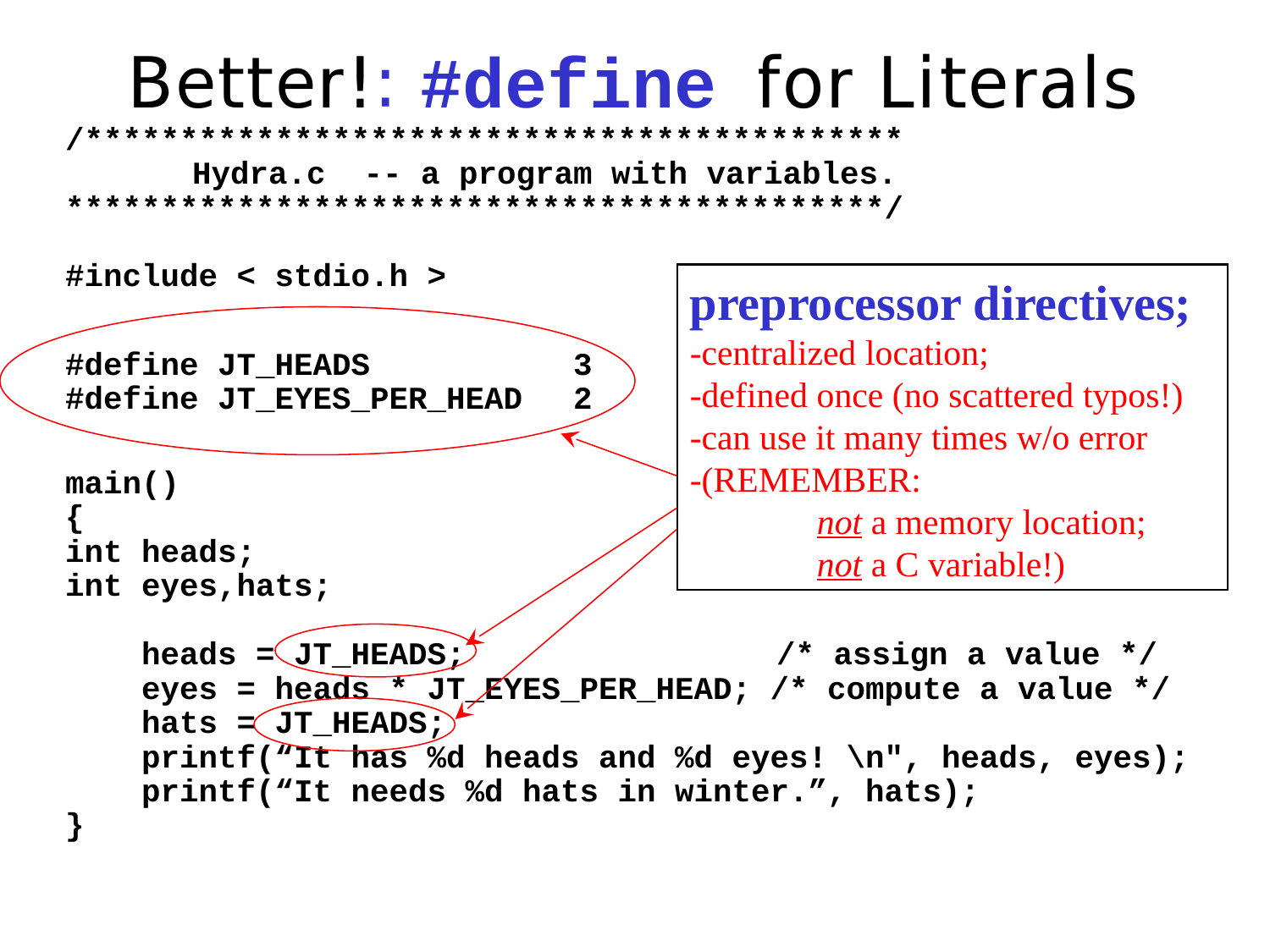

Better!: #define  for Literals
/*******************************************
	Hydra.c  -- a program with variables.
*******************************************/
#include < stdio.h >
#define JT_HEADS 		3
#define JT_EYES_PER_HEAD 	2
main()
{
int heads;
int eyes,hats;
    heads = JT_HEADS;  		    /* assign a value */
    eyes = heads * JT_EYES_PER_HEAD; /* compute a value */
    hats = JT_HEADS;
    printf(“It has %d heads and %d eyes! \n", heads, eyes);
    printf(“It needs %d hats in winter.”, hats);
}
preprocessor directives;
-centralized location;
-defined once (no scattered typos!)
-can use it many times w/o error
-(REMEMBER:
	not a memory location;
	not a C variable!)